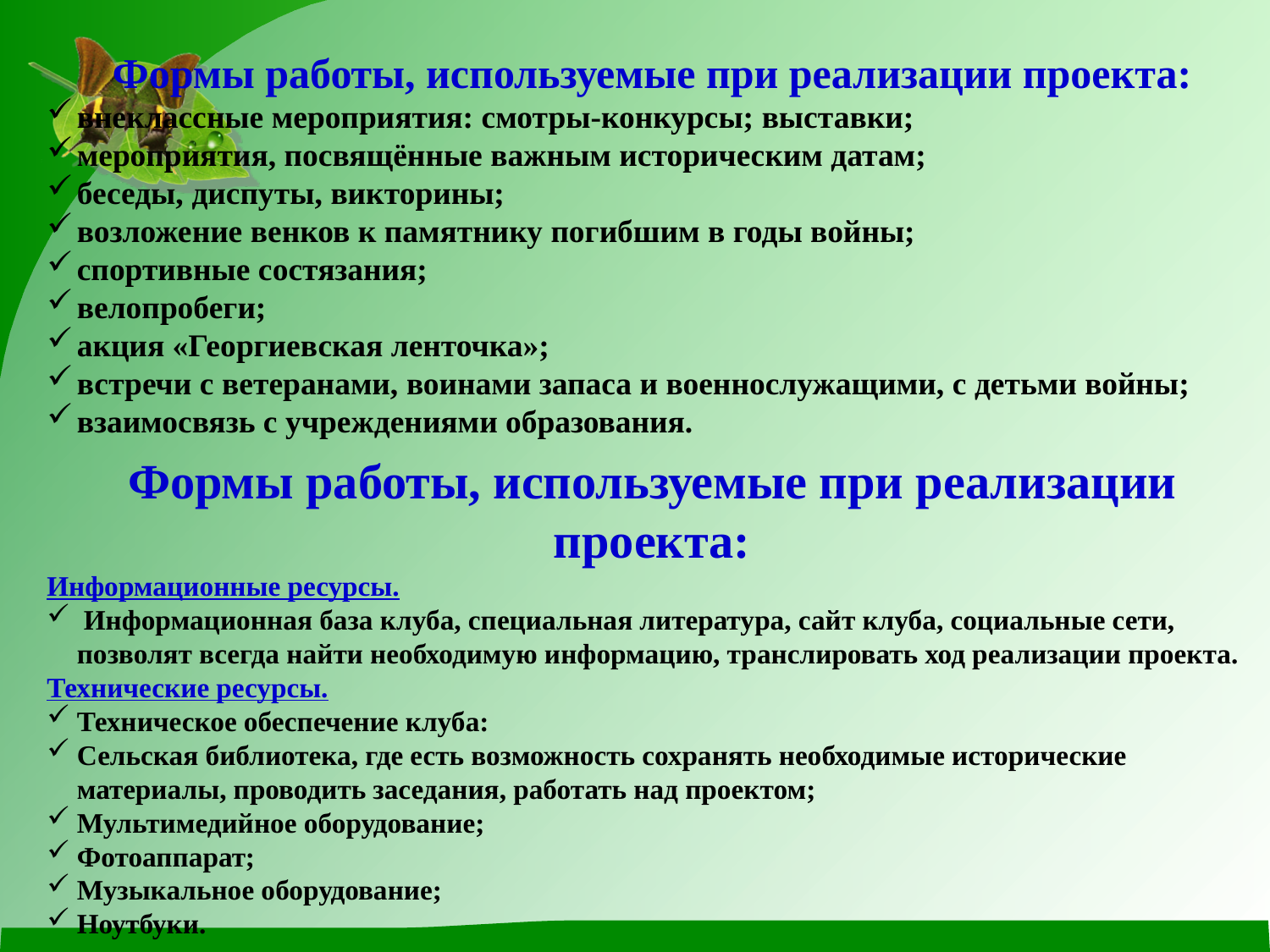

Формы работы, используемые при реализации проекта:
внеклассные мероприятия: смотры-конкурсы; выставки;
мероприятия, посвящённые важным историческим датам;
беседы, диспуты, викторины;
возложение венков к памятнику погибшим в годы войны;
спортивные состязания;
велопробеги;
акция «Георгиевская ленточка»;
встречи с ветеранами, воинами запаса и военнослужащими, с детьми войны;
взаимосвязь с учреждениями образования.
Формы работы, используемые при реализации проекта:
Информационные ресурсы.
 Информационная база клуба, специальная литература, сайт клуба, социальные сети, позволят всегда найти необходимую информацию, транслировать ход реализации проекта.
Технические ресурсы.
Техническое обеспечение клуба:
Сельская библиотека, где есть возможность сохранять необходимые исторические материалы, проводить заседания, работать над проектом;
Мультимедийное оборудование;
Фотоаппарат;
Музыкальное оборудование;
Ноутбуки.